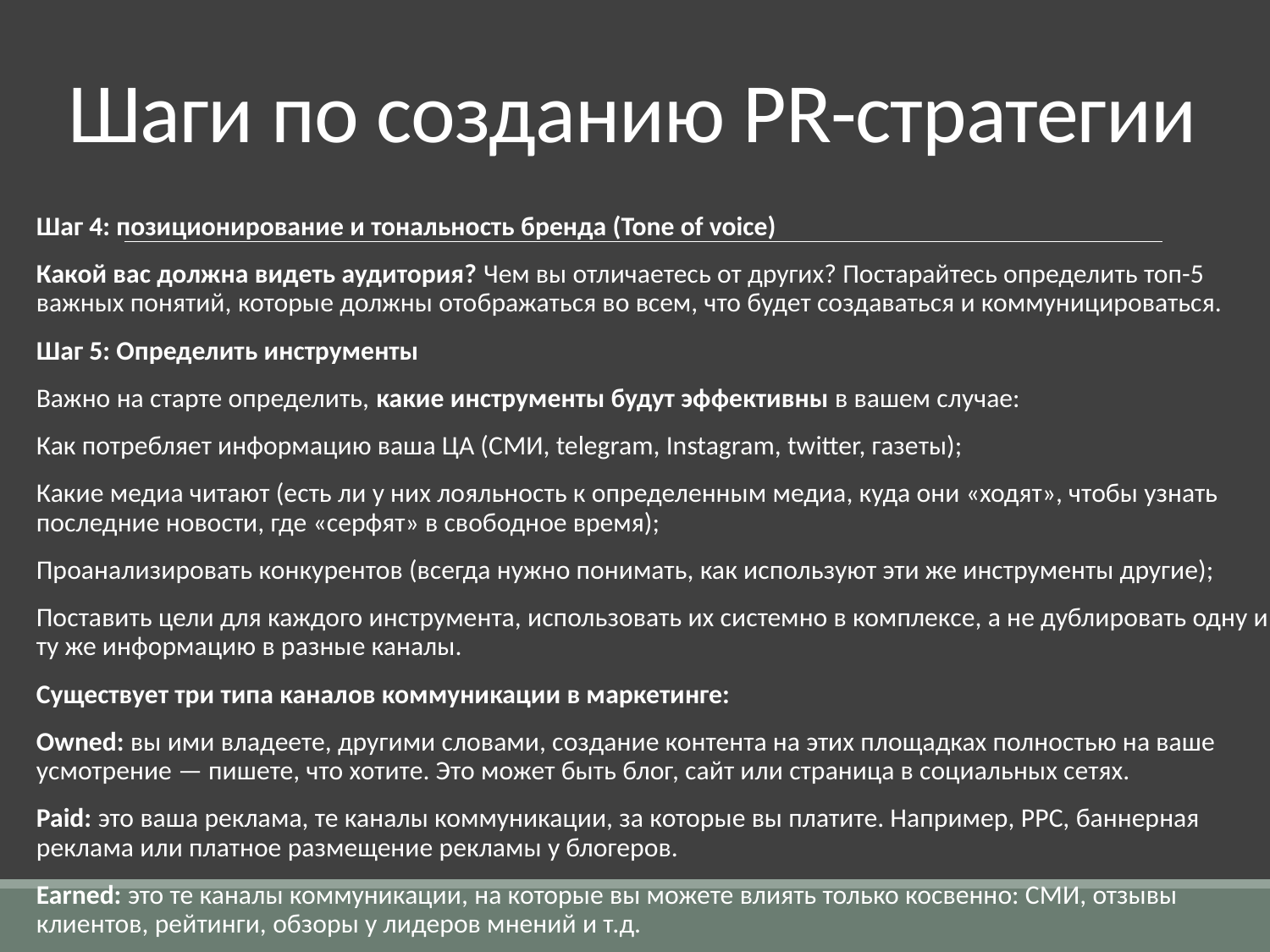

# Шаги по созданию PR-стратегии
Шаг 4: позиционирование и тональность бренда (Tone of voice)
Какой вас должна видеть аудитория? Чем вы отличаетесь от других? Постарайтесь определить топ-5 важных понятий, которые должны отображаться во всем, что будет создаваться и коммуницироваться.
Шаг 5: Определить инструменты
Важно на старте определить, какие инструменты будут эффективны в вашем случае:
Как потребляет информацию ваша ЦА (СМИ, telegram, Instagram, twitter, газеты);
Какие медиа читают (есть ли у них лояльность к определенным медиа, куда они «ходят», чтобы узнать последние новости, где «серфят» в свободное время);
Проанализировать конкурентов (всегда нужно понимать, как используют эти же инструменты другие);
Поставить цели для каждого инструмента, использовать их системно в комплексе, а не дублировать одну и ту же информацию в разные каналы.
Существует три типа каналов коммуникации в маркетинге:
Owned: вы ими владеете, другими словами, создание контента на этих площадках полностью на ваше усмотрение — пишете, что хотите. Это может быть блог, сайт или страница в социальных сетях.
Paid: это ваша реклама, те каналы коммуникации, за которые вы платите. Например, PPC, баннерная реклама или платное размещение рекламы у блогеров.
Earned: это те каналы коммуникации, на которые вы можете влиять только косвенно: СМИ, отзывы клиентов, рейтинги, обзоры у лидеров мнений и т.д.